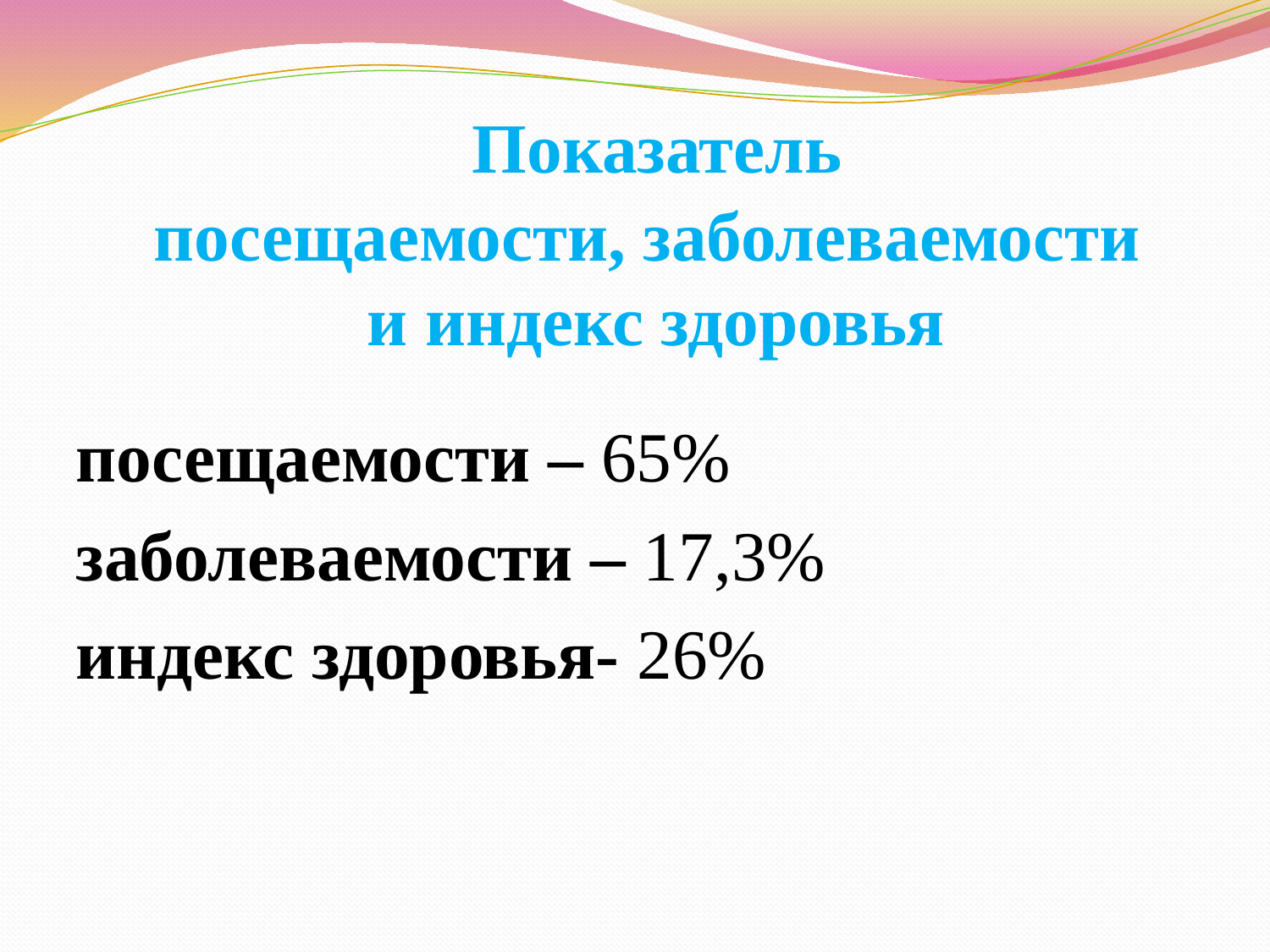

# Показатель посещаемости, заболеваемости и индекс здоровья

посещаемости – 65%
заболеваемости – 17,3%
индекс здоровья- 26%